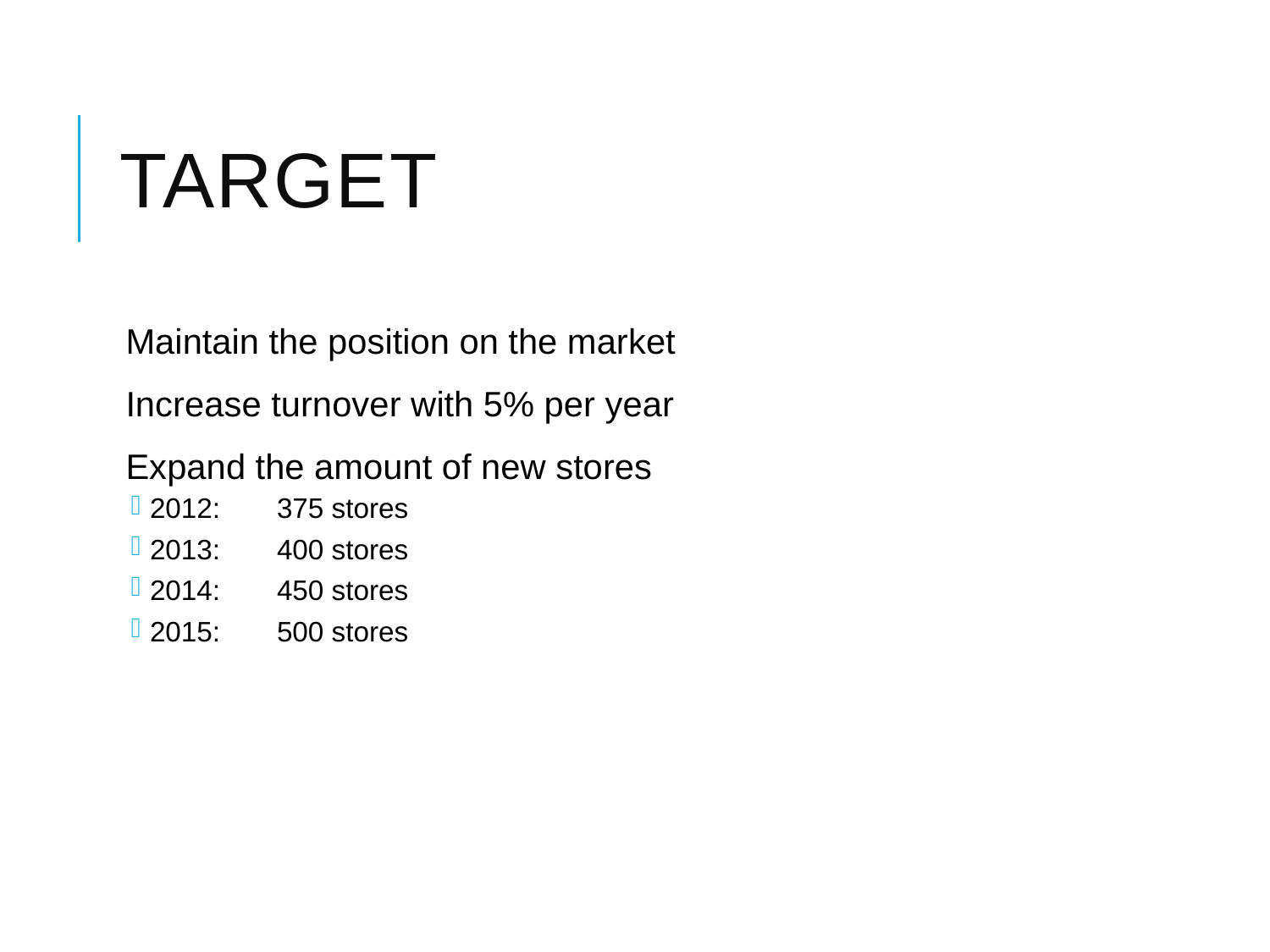

# Target
Maintain the position on the market
Increase turnover with 5% per year
Expand the amount of new stores
2012: 	375 stores
2013: 	400 stores
2014: 	450 stores
2015: 	500 stores